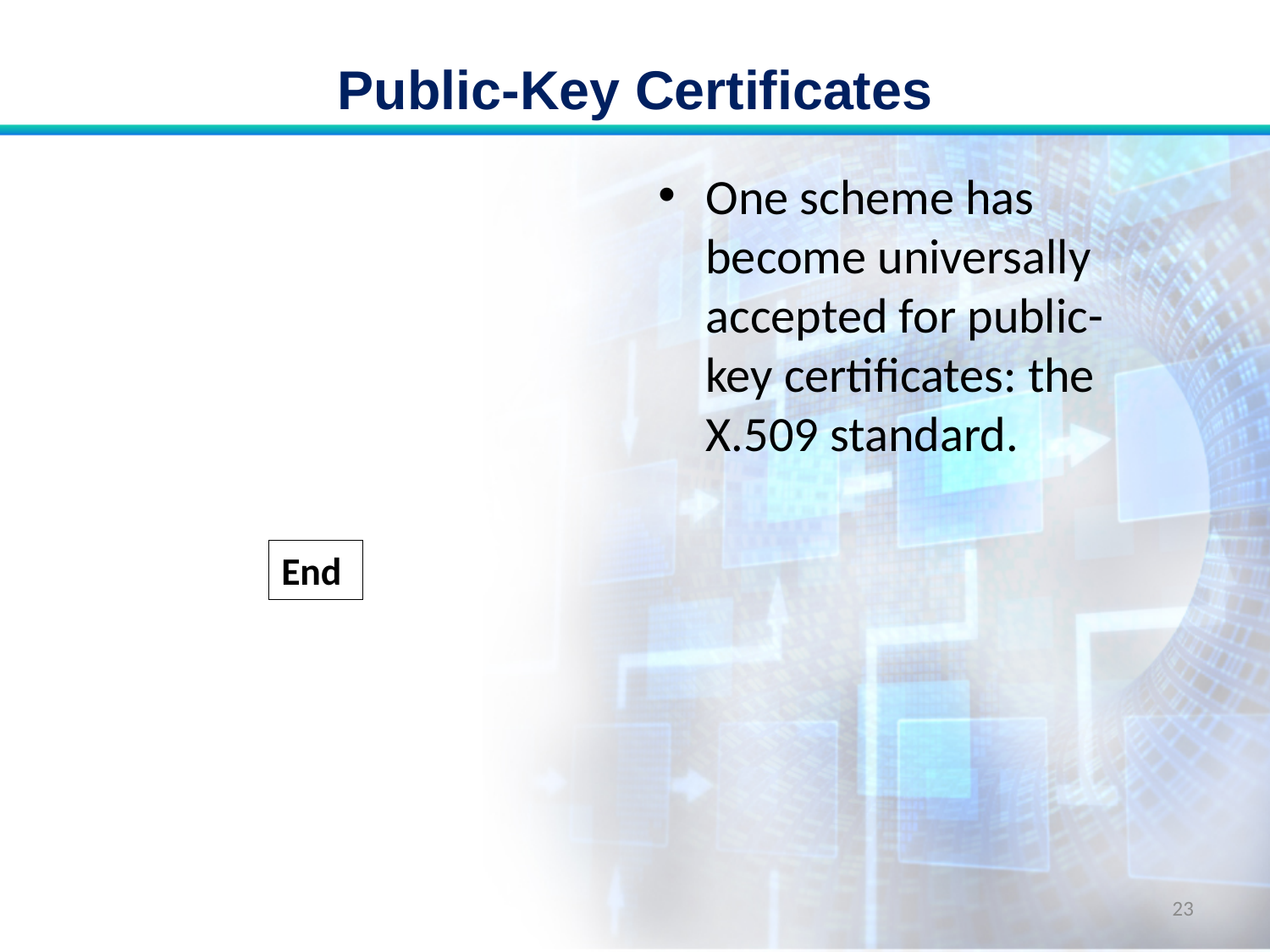

# Public-Key Certificates
One scheme has become universally accepted for public-key certificates: the X.509 standard.

End
23